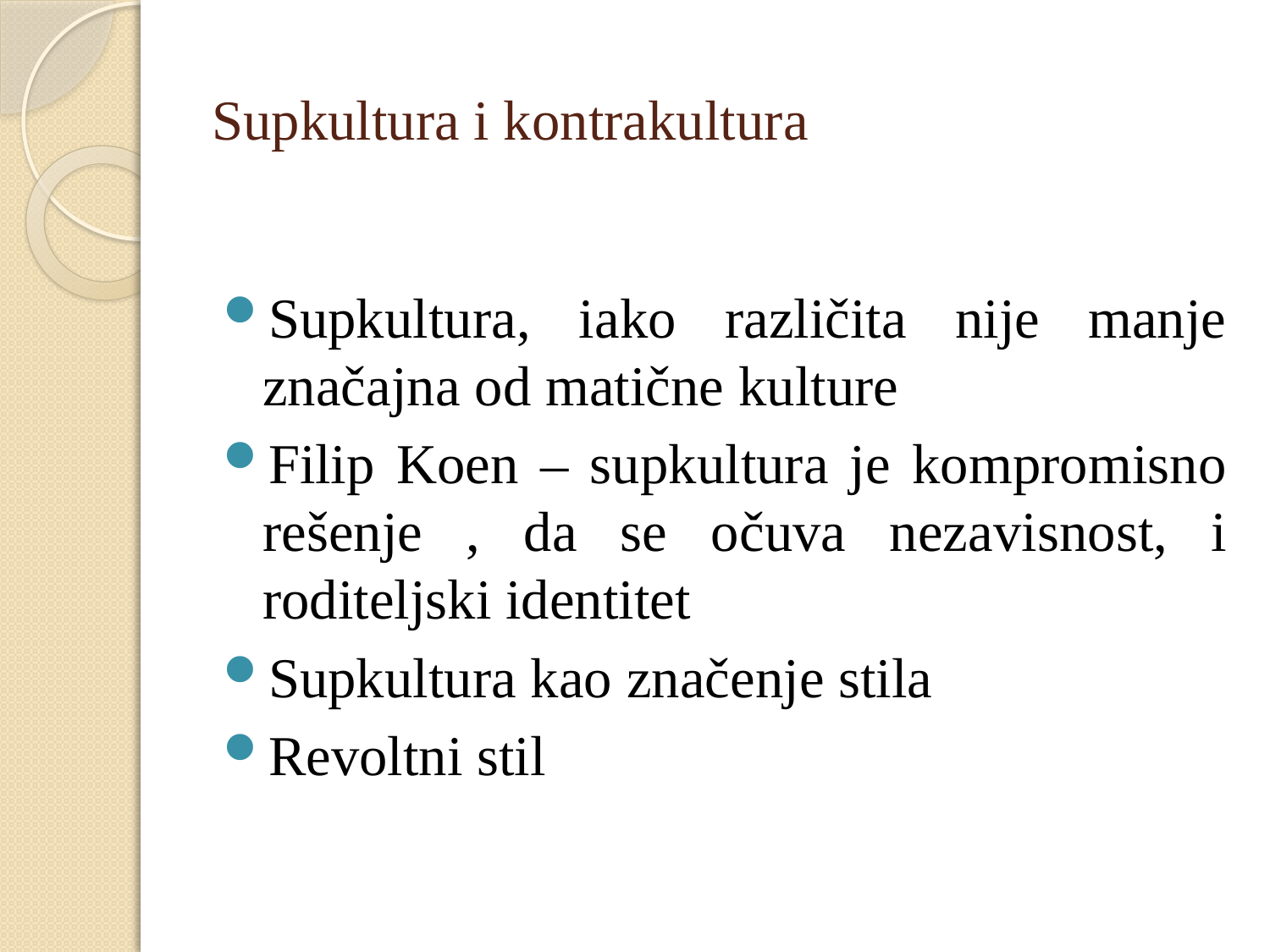

# Supkultura i kontrakultura
Supkultura, iako različita nije manje značajna od matične kulture
Filip Koen – supkultura je kompromisno rešenje , da se očuva nezavisnost, i roditeljski identitet
Supkultura kao značenje stila
Revoltni stil